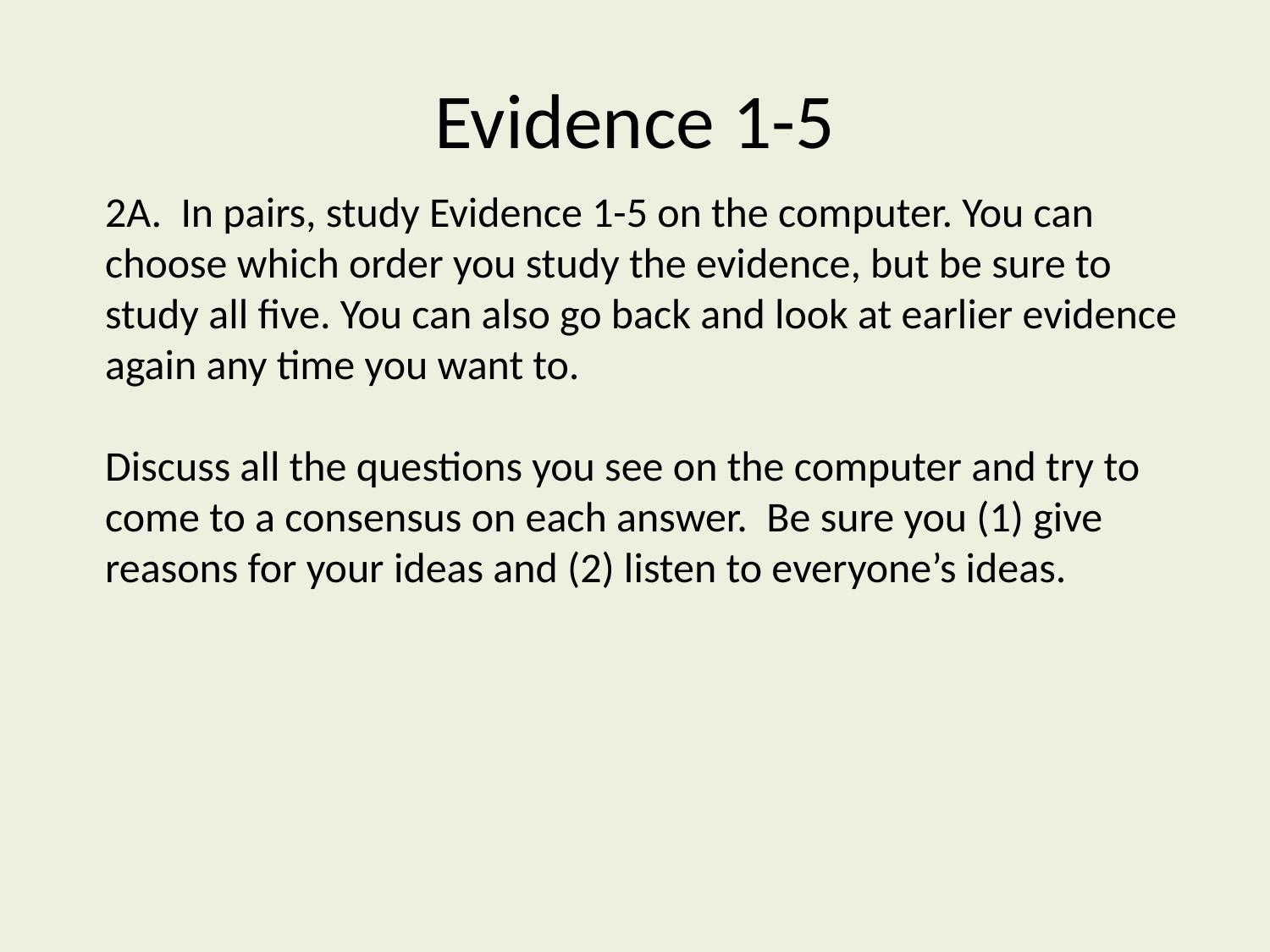

Evidence 1-5
2A.  In pairs, study Evidence 1-5 on the computer. You can choose which order you study the evidence, but be sure to study all five. You can also go back and look at earlier evidence again any time you want to.

Discuss all the questions you see on the computer and try to come to a consensus on each answer.  Be sure you (1) give reasons for your ideas and (2) listen to everyone’s ideas.